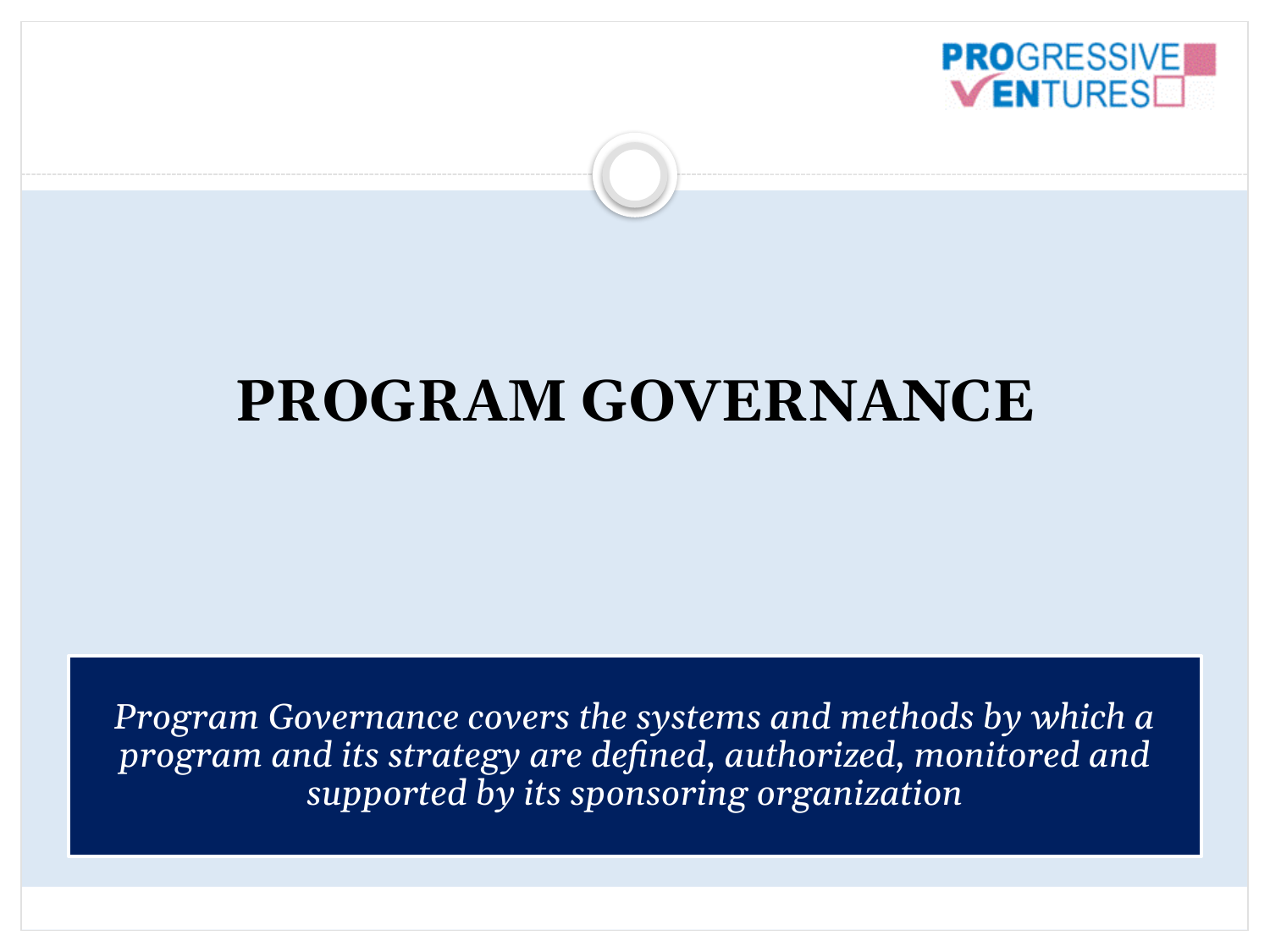

# PROGRAM GOVERNANCE

Program Governance covers the systems and methods by which a program and its strategy are defined, authorized, monitored and supported by its sponsoring organization